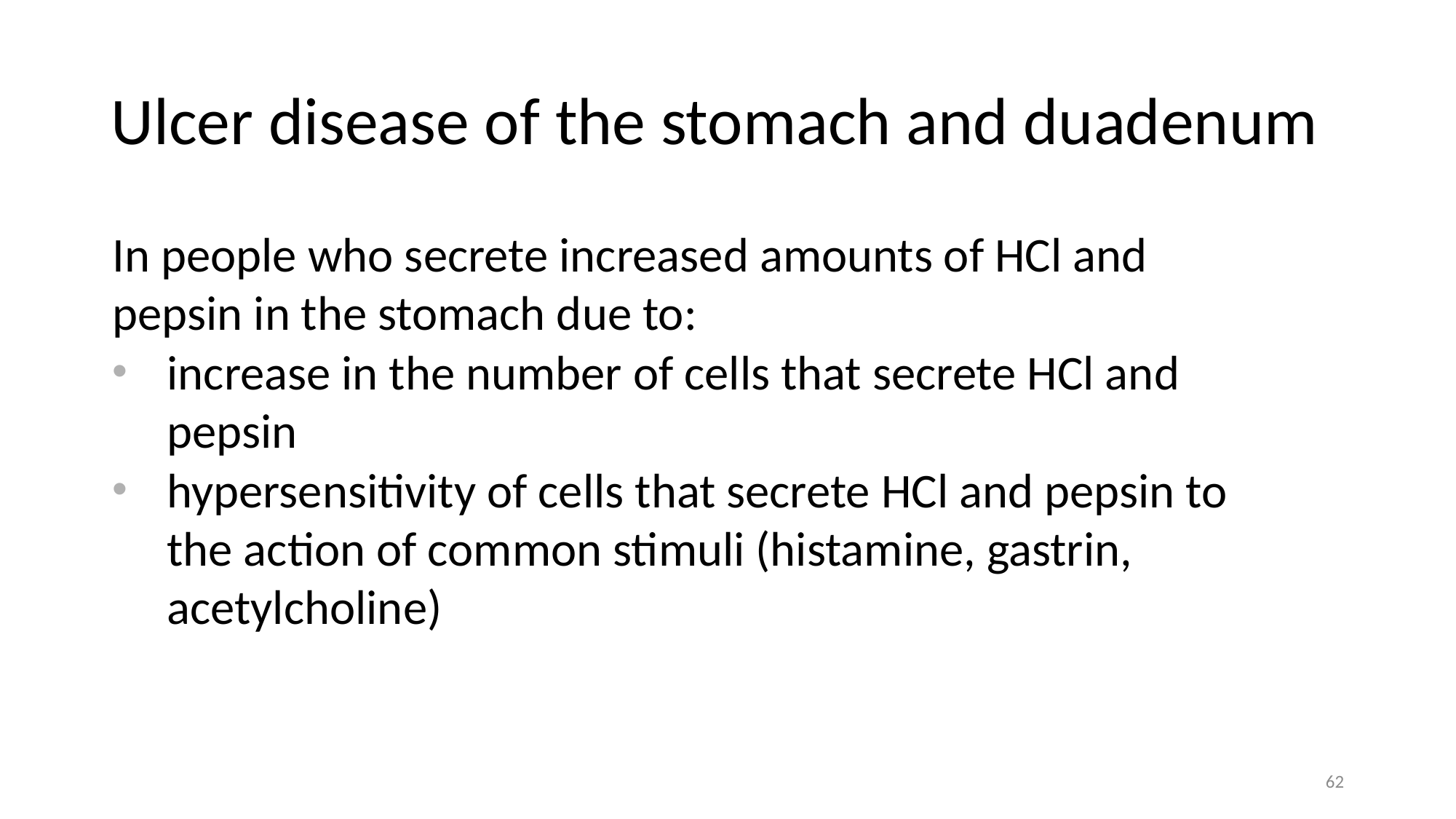

# Ulcer disease of the stomach and duadenum
In people who secrete increased amounts of HCl and pepsin in the stomach due to:
increase in the number of cells that secrete HCl and pepsin
hypersensitivity of cells that secrete HCl and pepsin to the action of common stimuli (histamine, gastrin, acetylcholine)
62